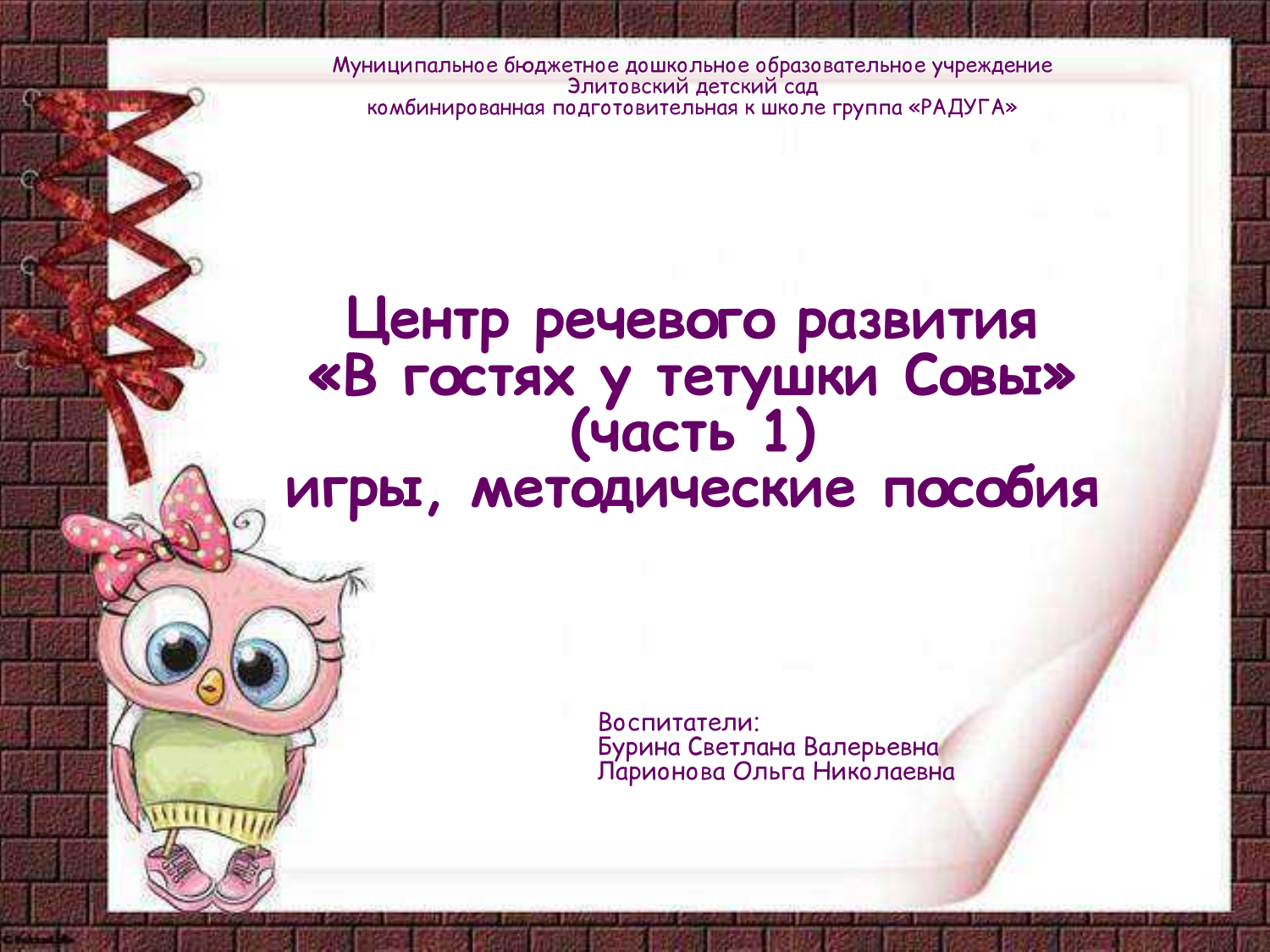

# Муниципальное бюджетное дошкольное образовательное учреждение Элитовский детский сад комбинированная подготовительная к школе группа «РАДУГА» Центр речевого развития «В гостях у тетушки Совы» (часть 1) игры, методические пособия
Воспитатели:
Бурина Светлана Валерьевна
Ларионова Ольга Николаевна